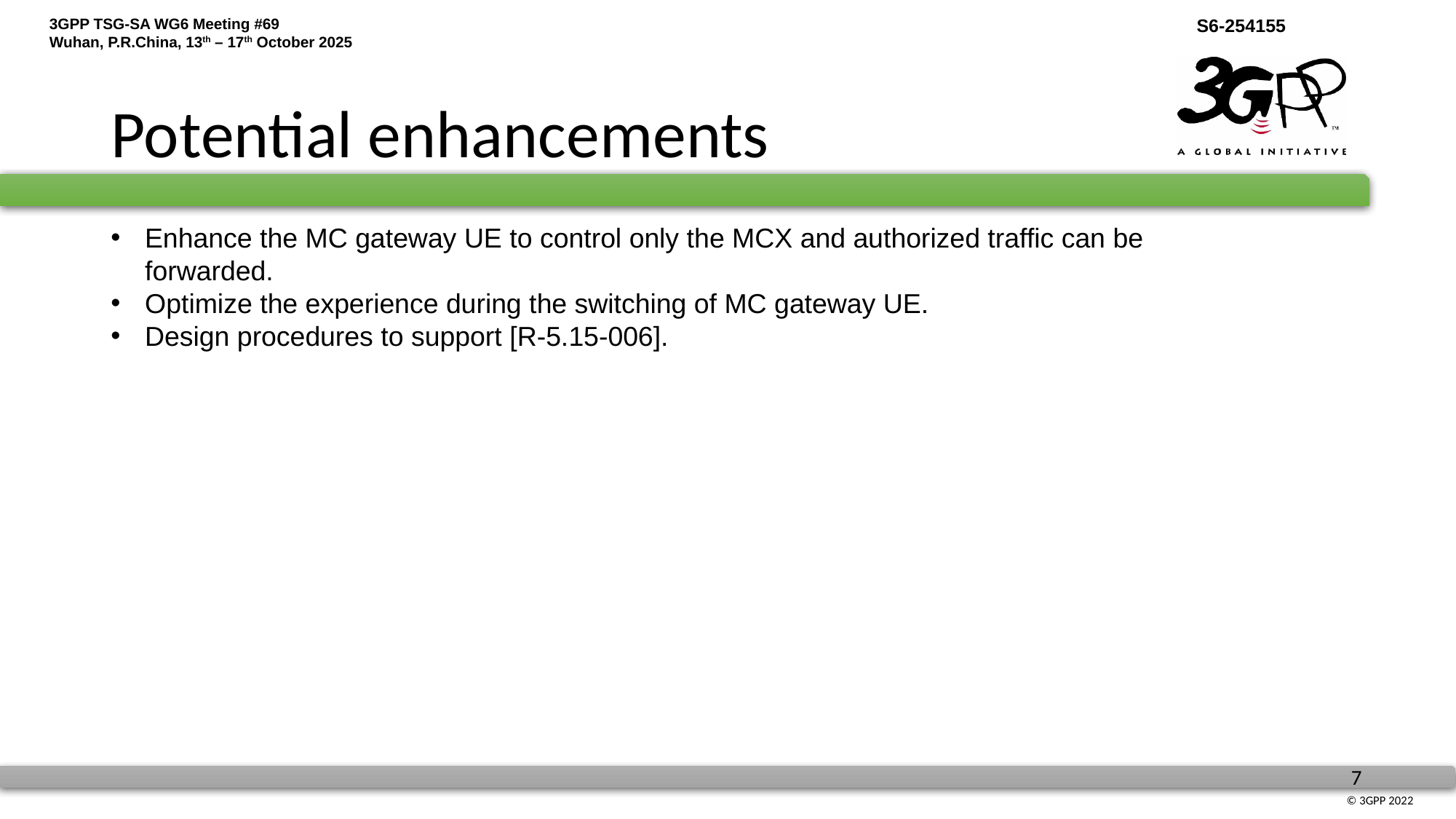

# Potential enhancements

Enhance the MC gateway UE to control only the MCX and authorized traffic can be forwarded.
Optimize the experience during the switching of MC gateway UE.
Design procedures to support [R-5.15-006].